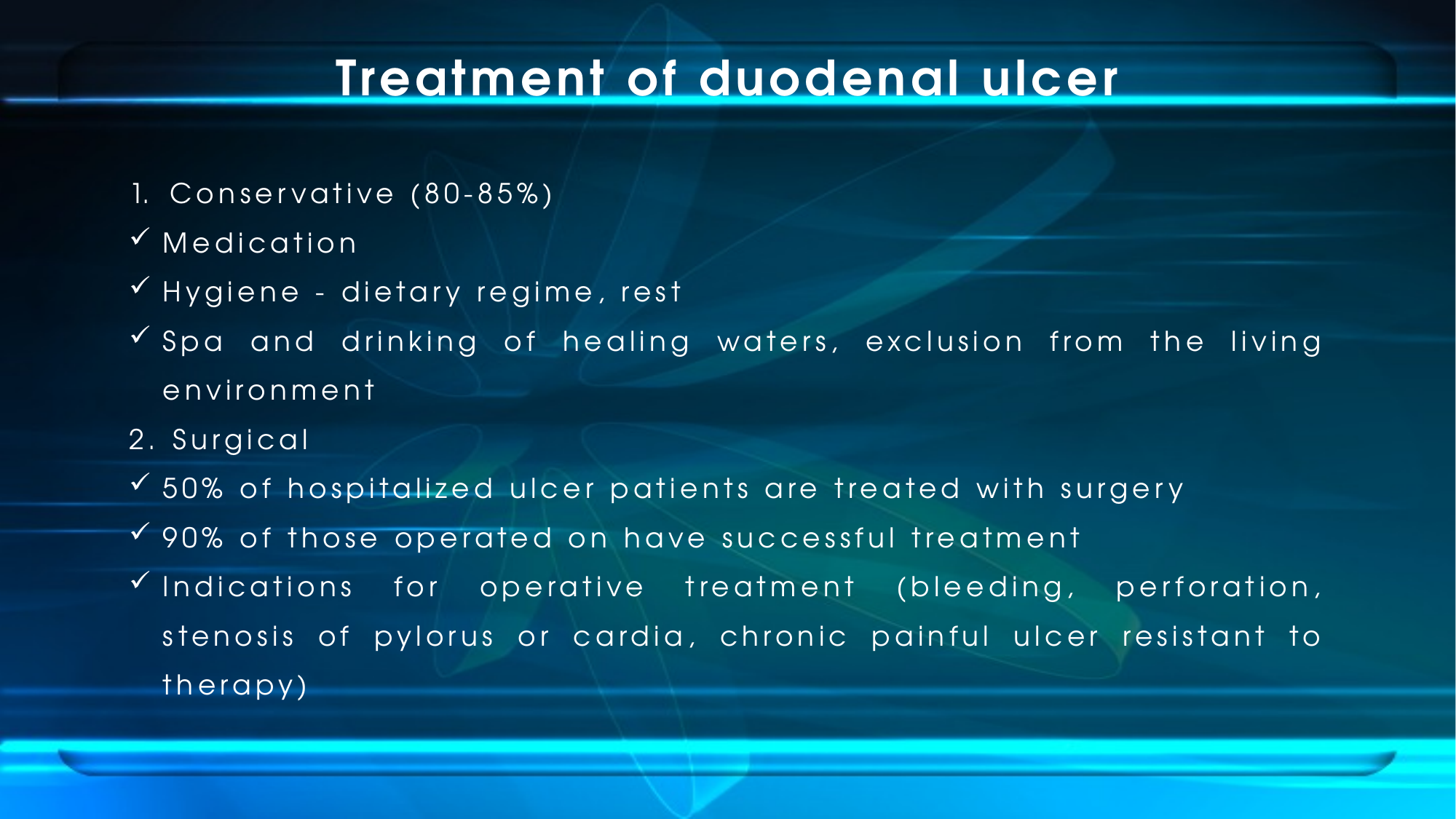

Treatment of duodenal ulcer
Conservative (80-85%)
Medication
Hygiene - dietary regime, rest
Spa and drinking of healing waters, exclusion from the living environment
2. Surgical
50% of hospitalized ulcer patients are treated with surgery
90% of those operated on have successful treatment
Indications for operative treatment (bleeding, perforation, stenosis of pylorus or cardia, chronic painful ulcer resistant to therapy)